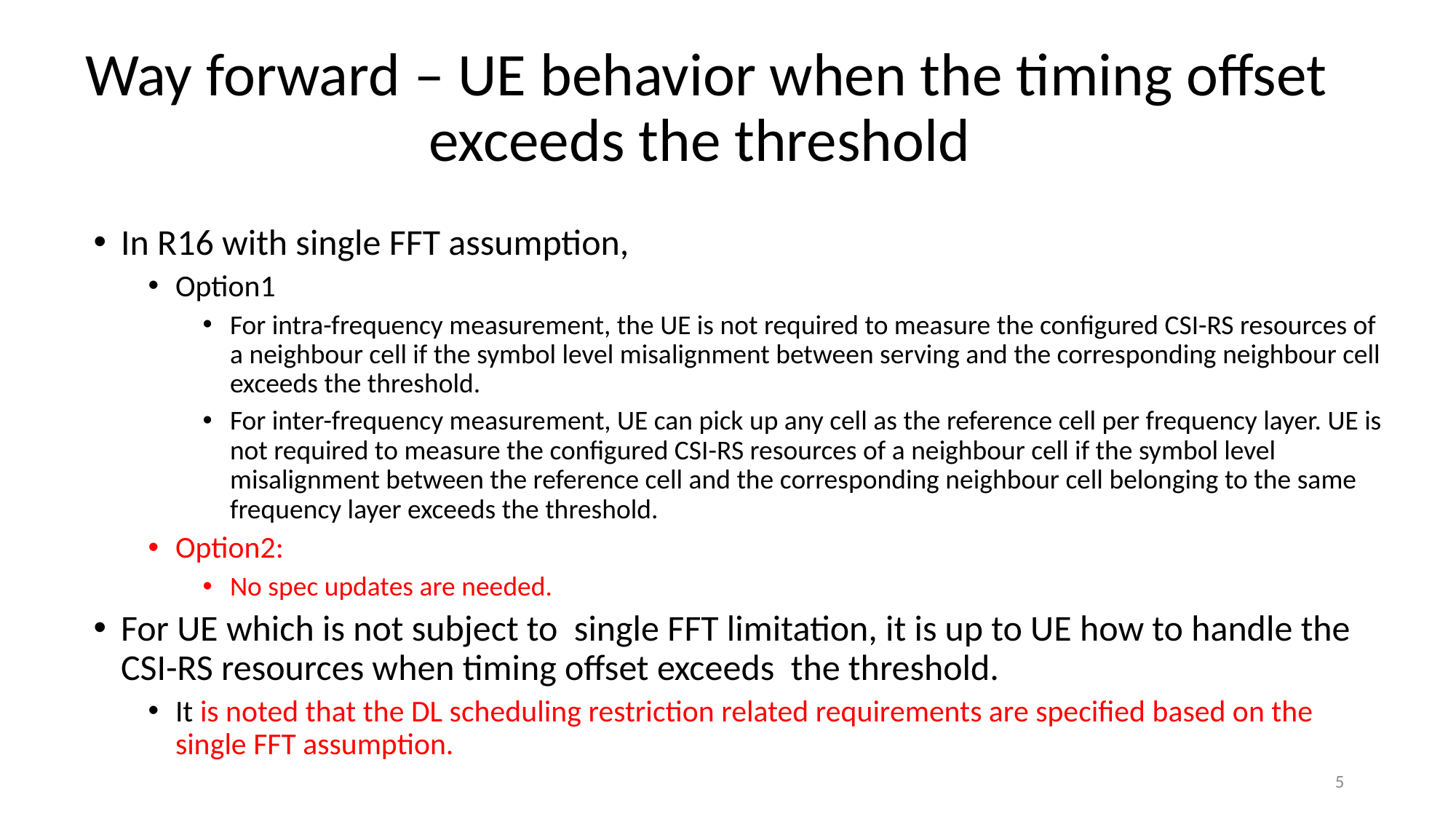

# Way forward – UE behavior when the timing offset exceeds the threshold

In R16 with single FFT assumption,
Option1
For intra-frequency measurement, the UE is not required to measure the configured CSI-RS resources of a neighbour cell if the symbol level misalignment between serving and the corresponding neighbour cell exceeds the threshold.
For inter-frequency measurement, UE can pick up any cell as the reference cell per frequency layer. UE is not required to measure the configured CSI-RS resources of a neighbour cell if the symbol level misalignment between the reference cell and the corresponding neighbour cell belonging to the same frequency layer exceeds the threshold.
Option2:
No spec updates are needed.
For UE which is not subject to  single FFT limitation, it is up to UE how to handle the CSI-RS resources when timing offset exceeds  the threshold.
It is noted that the DL scheduling restriction related requirements are specified based on the single FFT assumption.

5